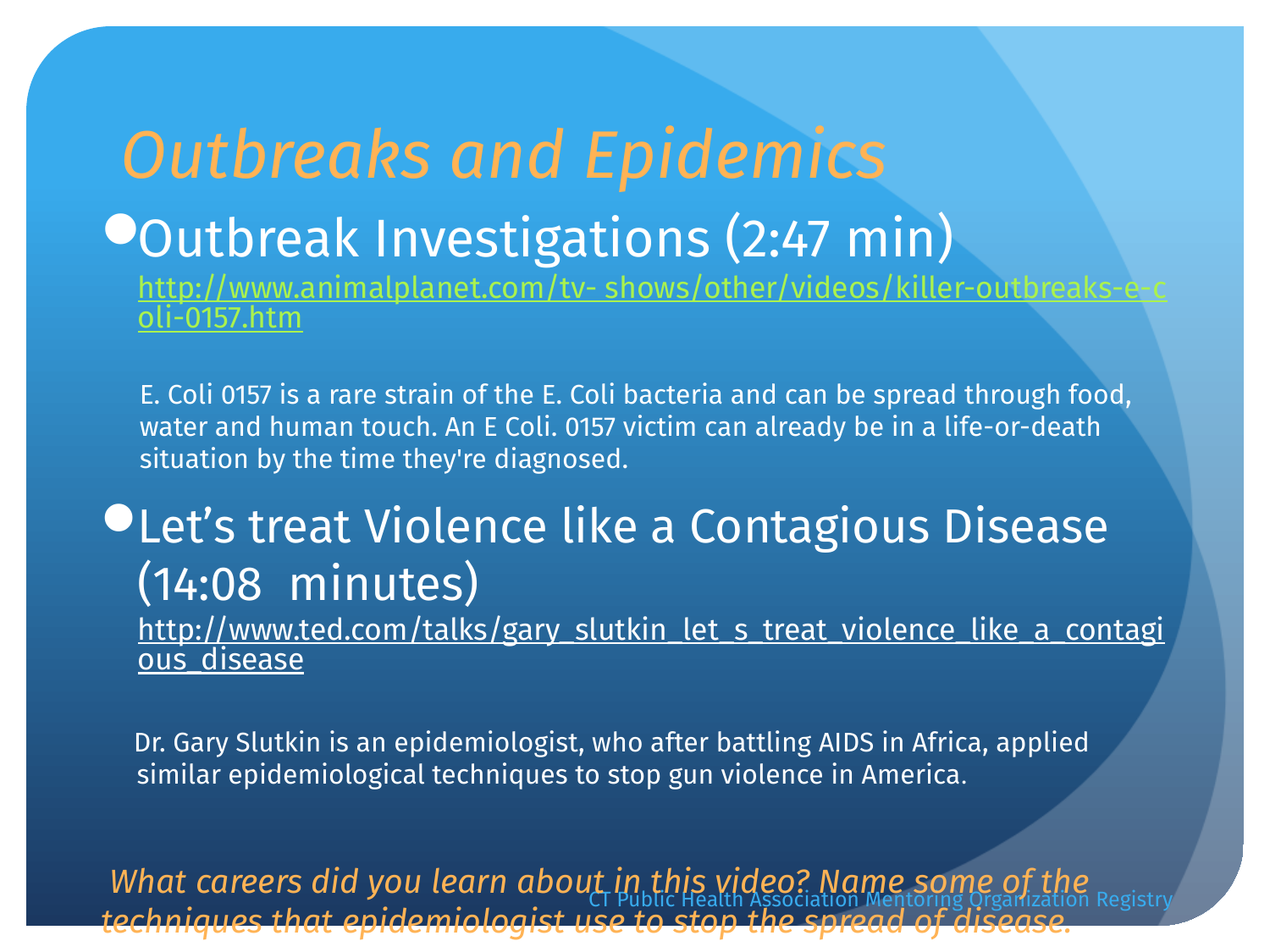

# Outbreaks and Epidemics
Outbreak Investigations (2:47 min) http://www.animalplanet.com/tv- shows/other/videos/killer-outbreaks-e-coli-0157.htm
E. Coli 0157 is a rare strain of the E. Coli bacteria and can be spread through food, water and human touch. An E Coli. 0157 victim can already be in a life-or-death situation by the time they're diagnosed.
Let’s treat Violence like a Contagious Disease (14:08  minutes) http://www.ted.com/talks/gary_slutkin_let_s_treat_violence_like_a_contagious_disease
     Dr. Gary Slutkin is an epidemiologist, who after battling AIDS in Africa, applied
     similar epidemiological techniques to stop gun violence in America.

 What careers did you learn about in this video? Name some of the techniques that epidemiologist use to stop the spread of disease.
CT Public Health Association Mentoring Organization Registry